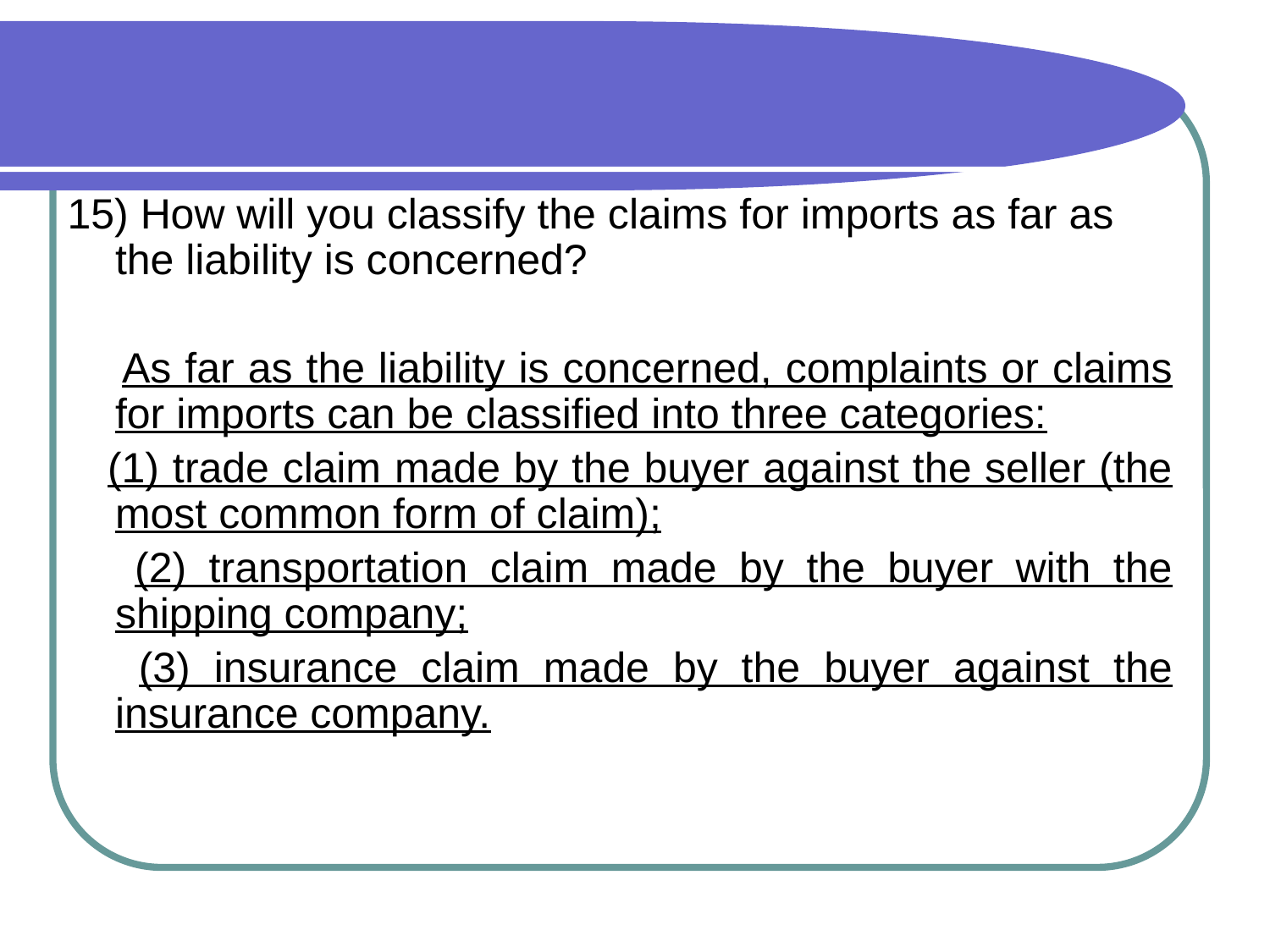

#
15) How will you classify the claims for imports as far as the liability is concerned?

    As far as the liability is concerned, complaints or claims for imports can be classified into three categories:
   (1) trade claim made by the buyer against the seller (the most common form of claim);
   (2) transportation claim made by the buyer with the shipping company;
   (3) insurance claim made by the buyer against the insurance company.